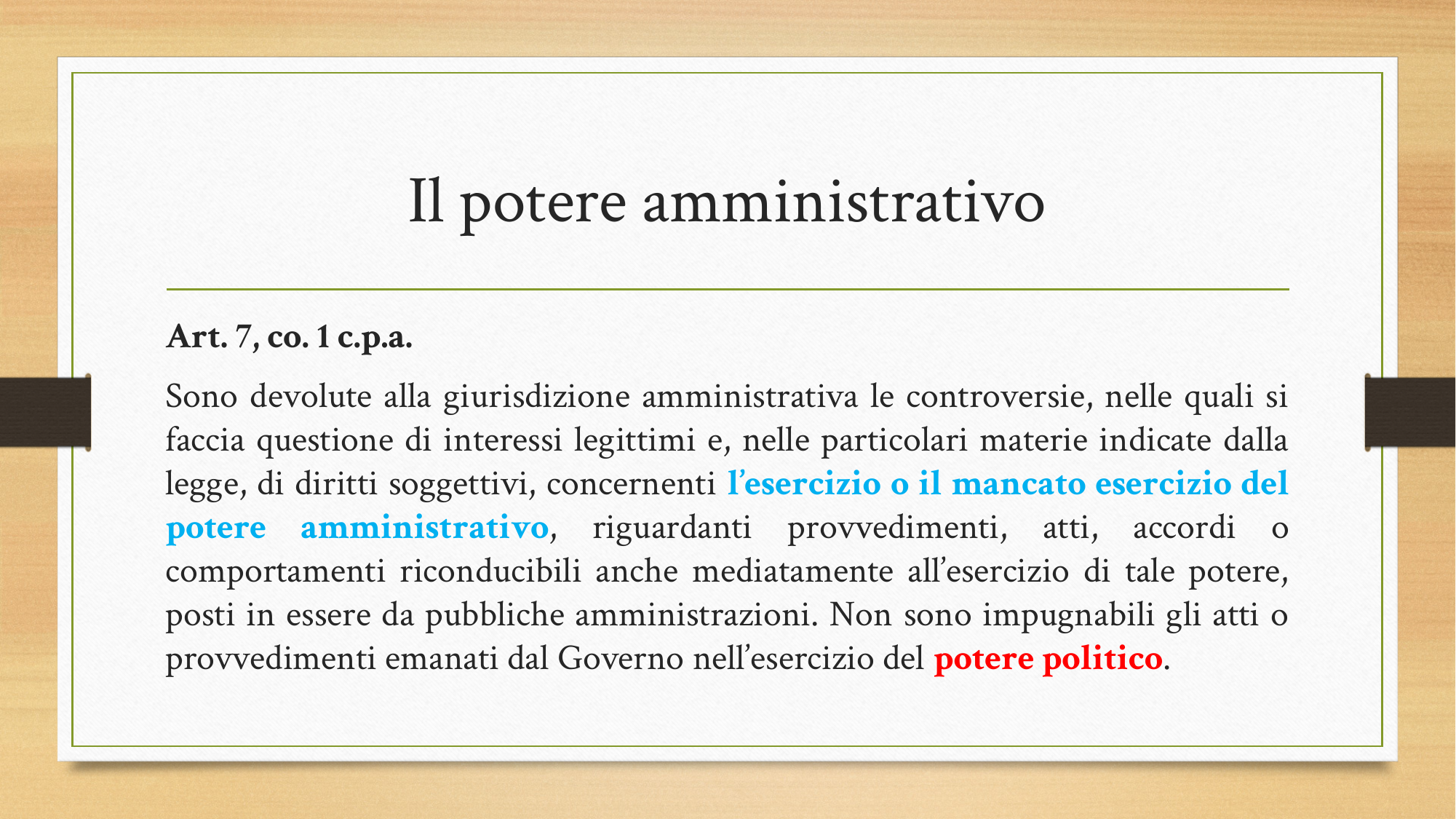

# Il potere amministrativo
Art. 7, co. 1 c.p.a.
Sono devolute alla giurisdizione amministrativa le controversie, nelle quali si faccia questione di interessi legittimi e, nelle particolari materie indicate dalla legge, di diritti soggettivi, concernenti l’esercizio o il mancato esercizio del potere amministrativo, riguardanti provvedimenti, atti, accordi o comportamenti riconducibili anche mediatamente all’esercizio di tale potere, posti in essere da pubbliche amministrazioni. Non sono impugnabili gli atti o provvedimenti emanati dal Governo nell’esercizio del potere politico.